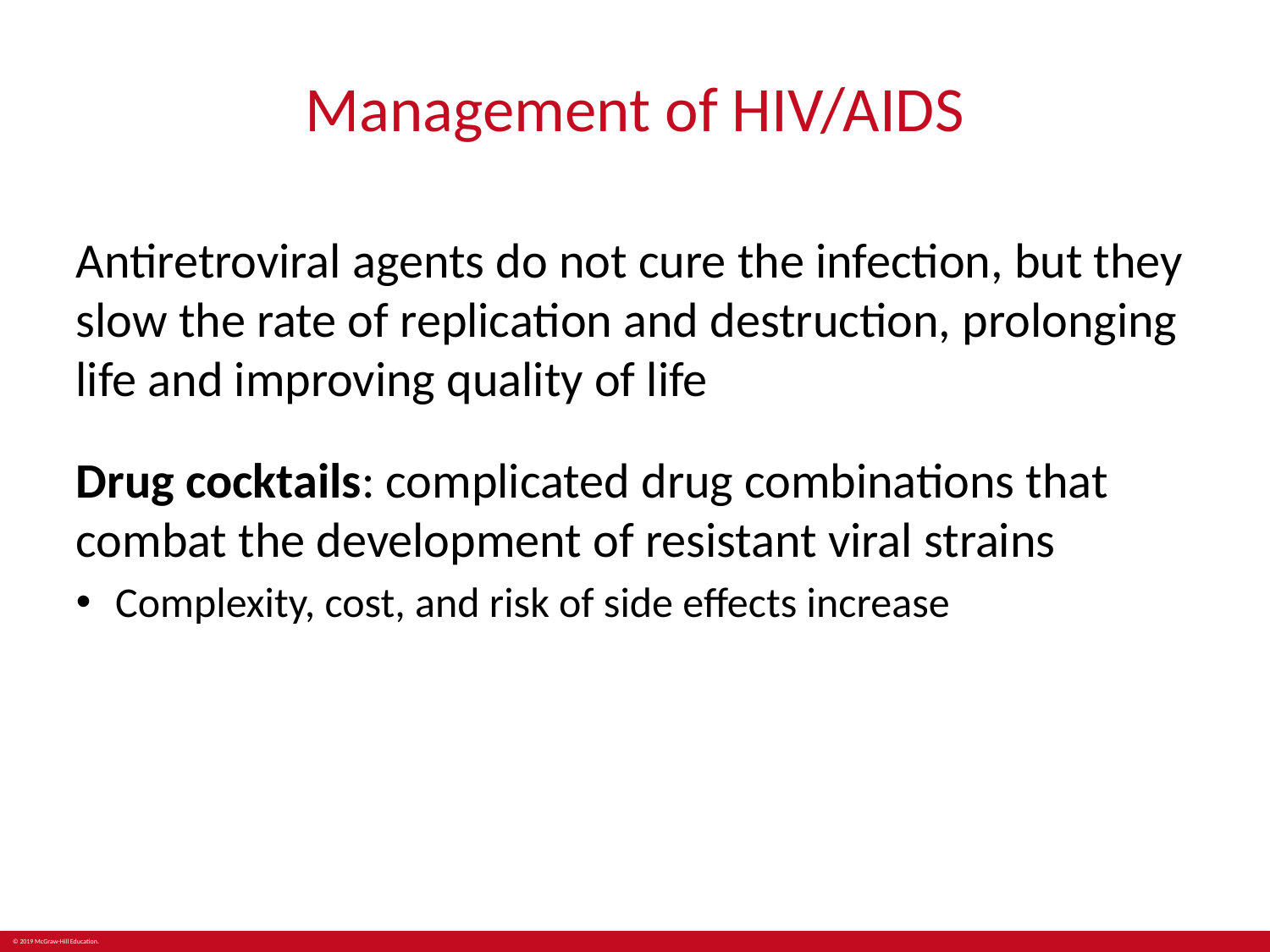

# Management of HIV/AIDS
Antiretroviral agents do not cure the infection, but they slow the rate of replication and destruction, prolonging life and improving quality of life
Drug cocktails: complicated drug combinations that combat the development of resistant viral strains
Complexity, cost, and risk of side effects increase